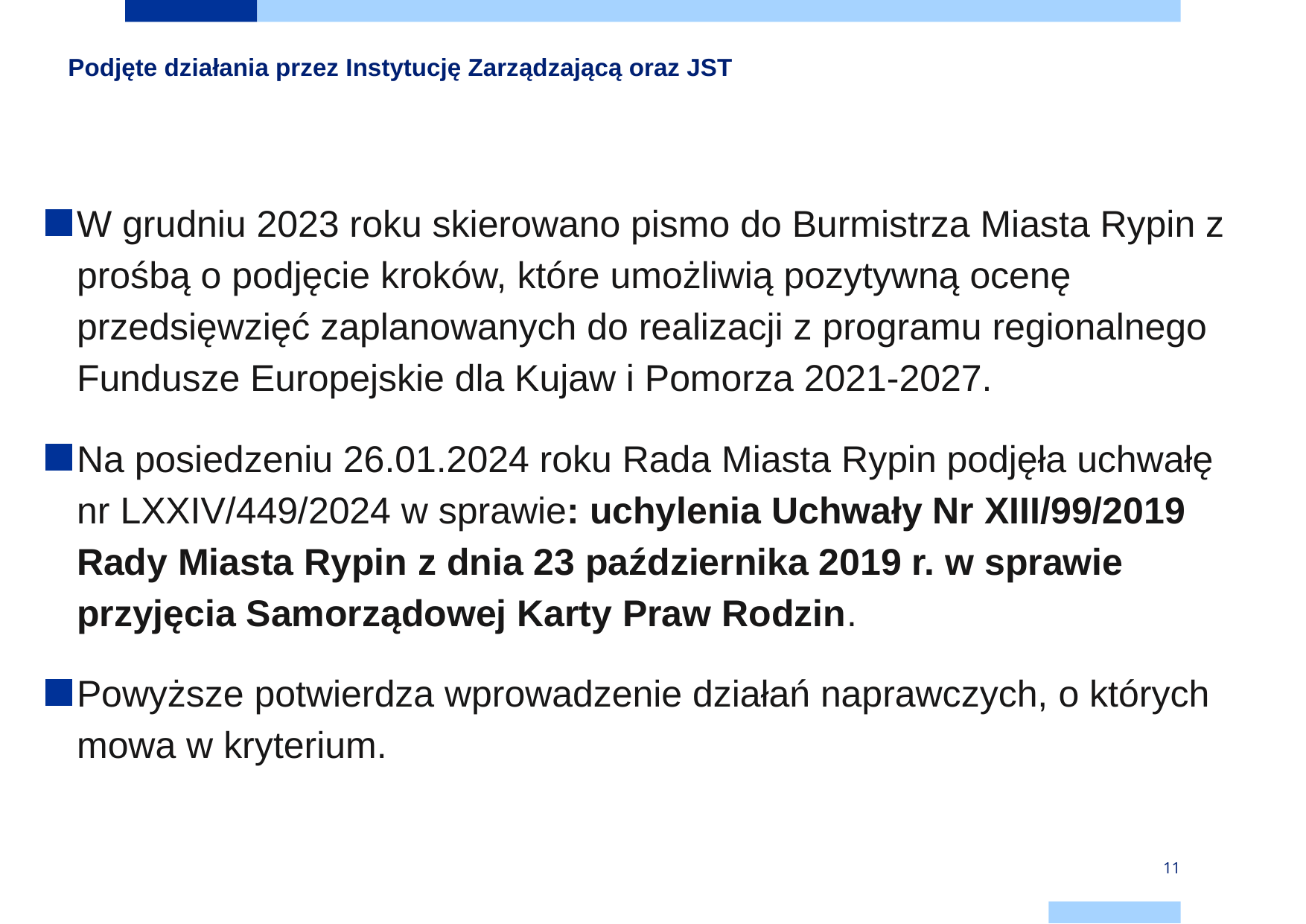

# Podjęte działania przez Instytucję Zarządzającą oraz JST
W grudniu 2023 roku skierowano pismo do Burmistrza Miasta Rypin z prośbą o podjęcie kroków, które umożliwią pozytywną ocenę przedsięwzięć zaplanowanych do realizacji z programu regionalnego Fundusze Europejskie dla Kujaw i Pomorza 2021-2027.
Na posiedzeniu 26.01.2024 roku Rada Miasta Rypin podjęła uchwałę nr LXXIV/449/2024 w sprawie: uchylenia Uchwały Nr XIII/99/2019 Rady Miasta Rypin z dnia 23 października 2019 r. w sprawie przyjęcia Samorządowej Karty Praw Rodzin.
Powyższe potwierdza wprowadzenie działań naprawczych, o których mowa w kryterium.
11